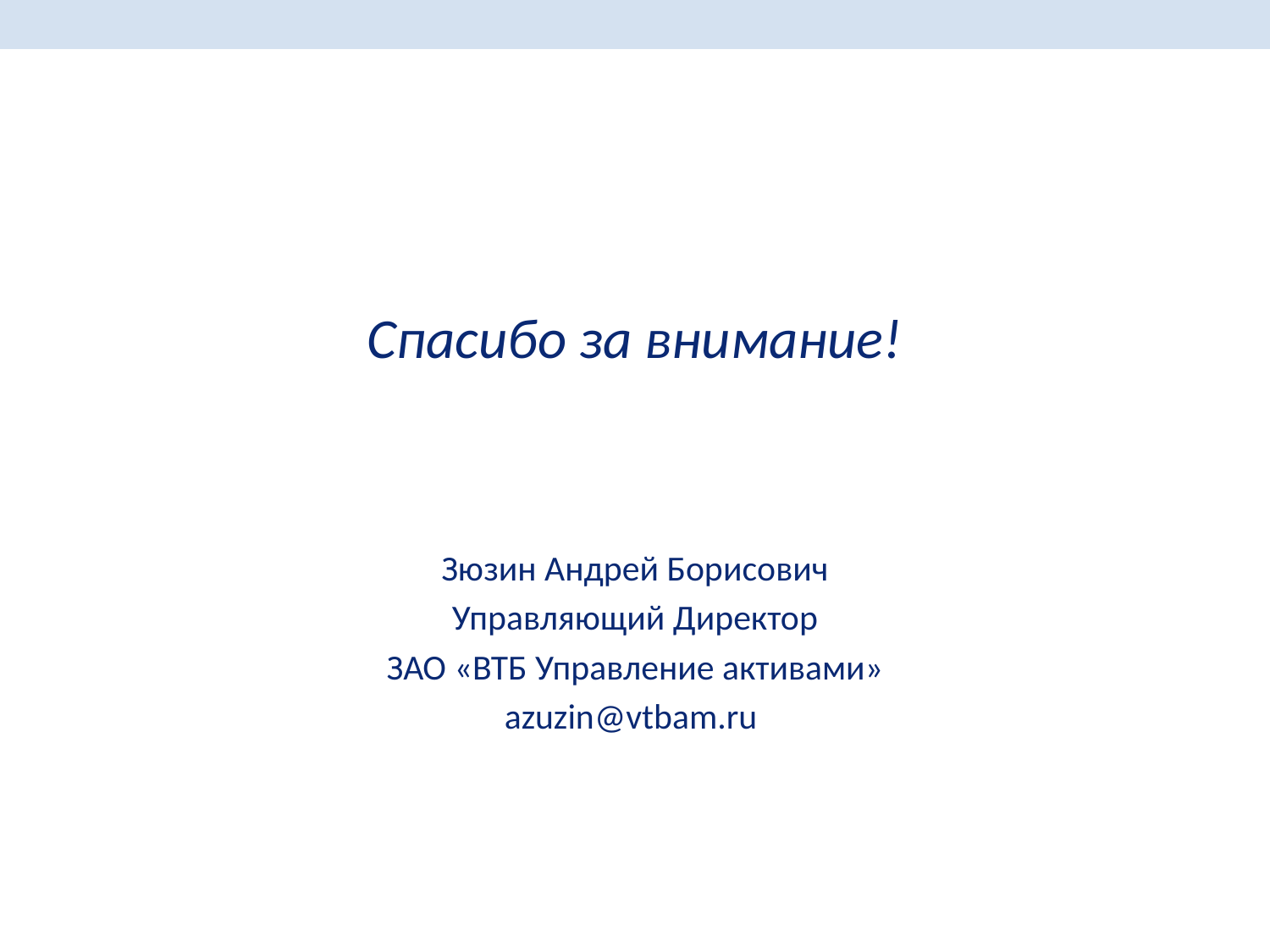

# Спасибо за внимание!
Зюзин Андрей Борисович
Управляющий Директор
ЗАО «ВТБ Управление активами»
azuzin@vtbam.ru